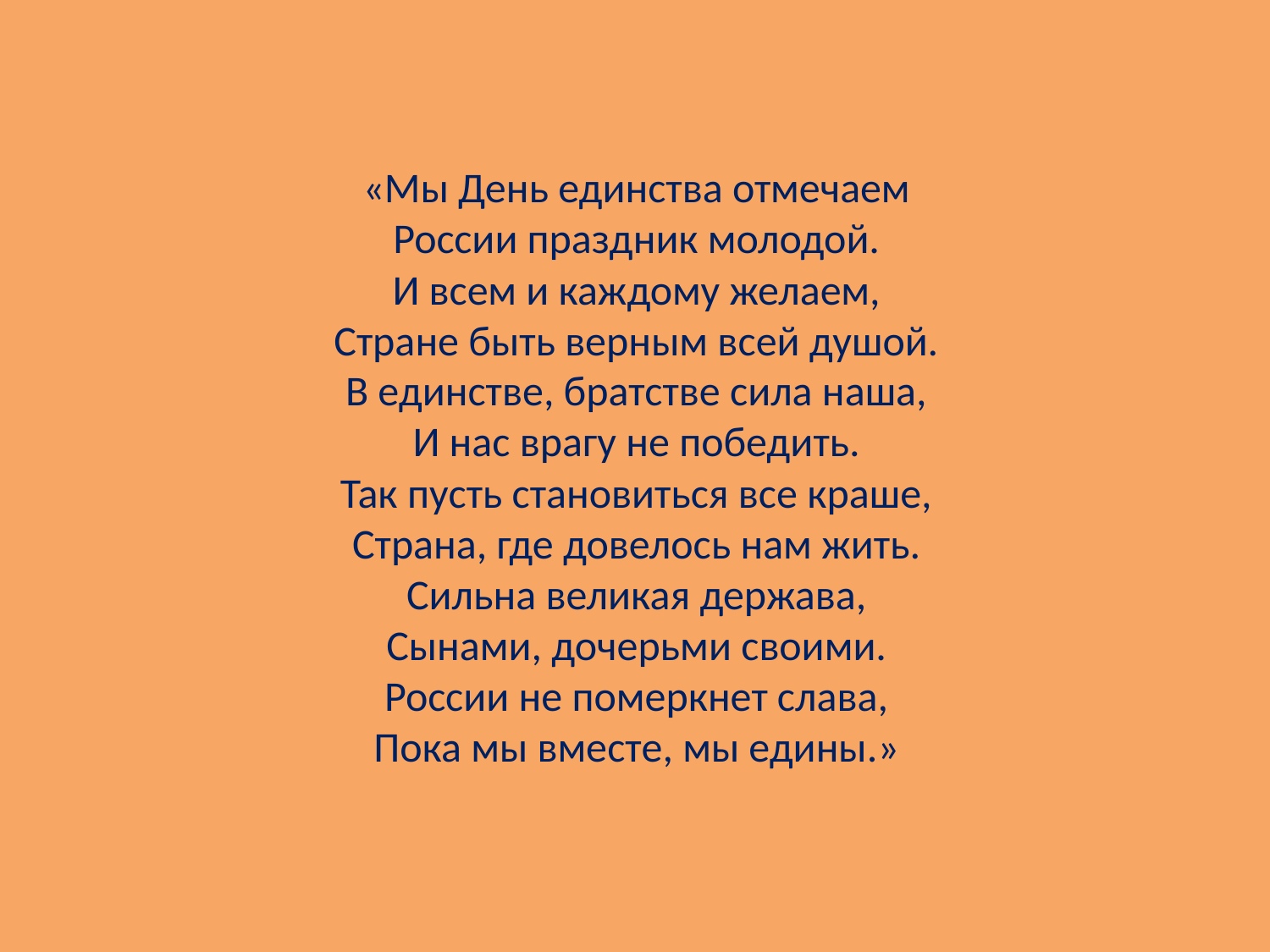

# «Мы День единства отмечаем России праздник молодой. И всем и каждому желаем, Стране быть верным всей душой. В единстве, братстве сила наша, И нас врагу не победить. Так пусть становиться все краше, Страна, где довелось нам жить. Сильна великая держава, Сынами, дочерьми своими. России не померкнет слава, Пока мы вместе, мы едины.»